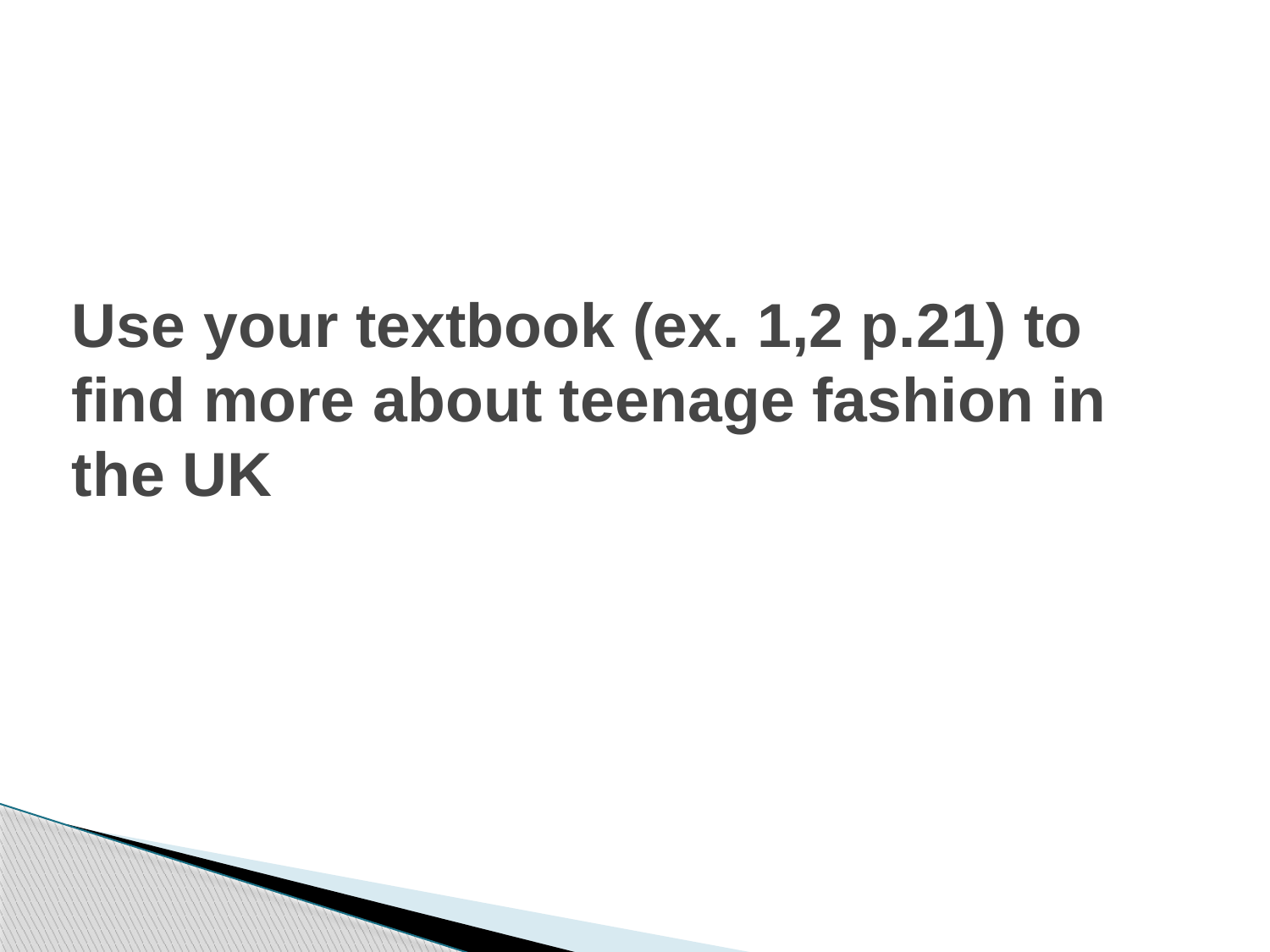

# Use your textbook (ex. 1,2 p.21) to find more about teenage fashion in the UK